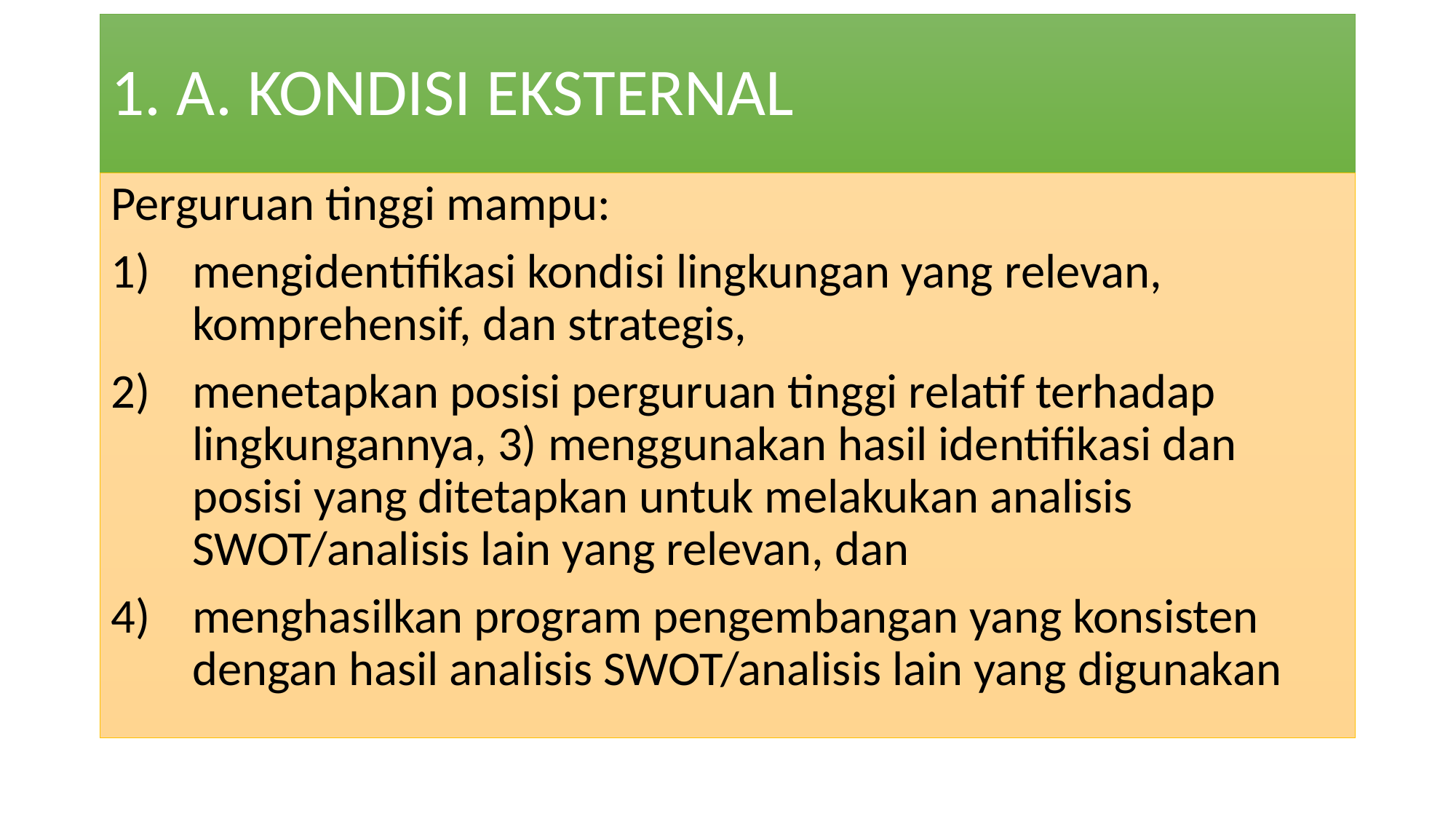

# 1. A. KONDISI EKSTERNAL
Perguruan tinggi mampu:
1) 	mengidentifikasi kondisi lingkungan yang relevan, komprehensif, dan strategis,
2) 	menetapkan posisi perguruan tinggi relatif terhadap lingkungannya, 3) menggunakan hasil identifikasi dan posisi yang ditetapkan untuk melakukan analisis SWOT/analisis lain yang relevan, dan
4) 	menghasilkan program pengembangan yang konsisten dengan hasil analisis SWOT/analisis lain yang digunakan